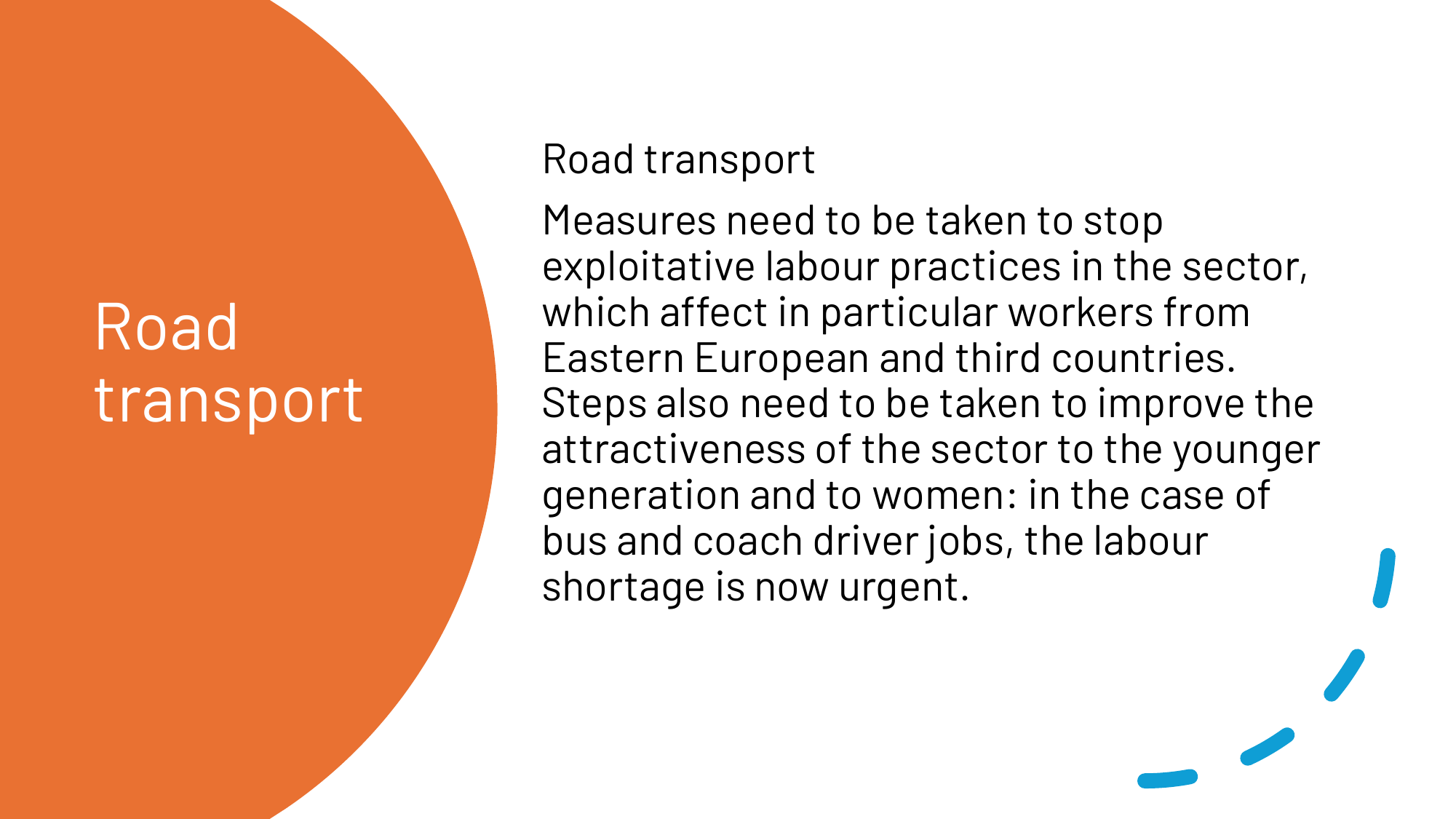

Road transport
Measures need to be taken to stop exploitative labour practices in the sector, which affect in particular workers from Eastern European and third countries. Steps also need to be taken to improve the attractiveness of the sector to the younger generation and to women: in the case of bus and coach driver jobs, the labour shortage is now urgent.

# Road transport